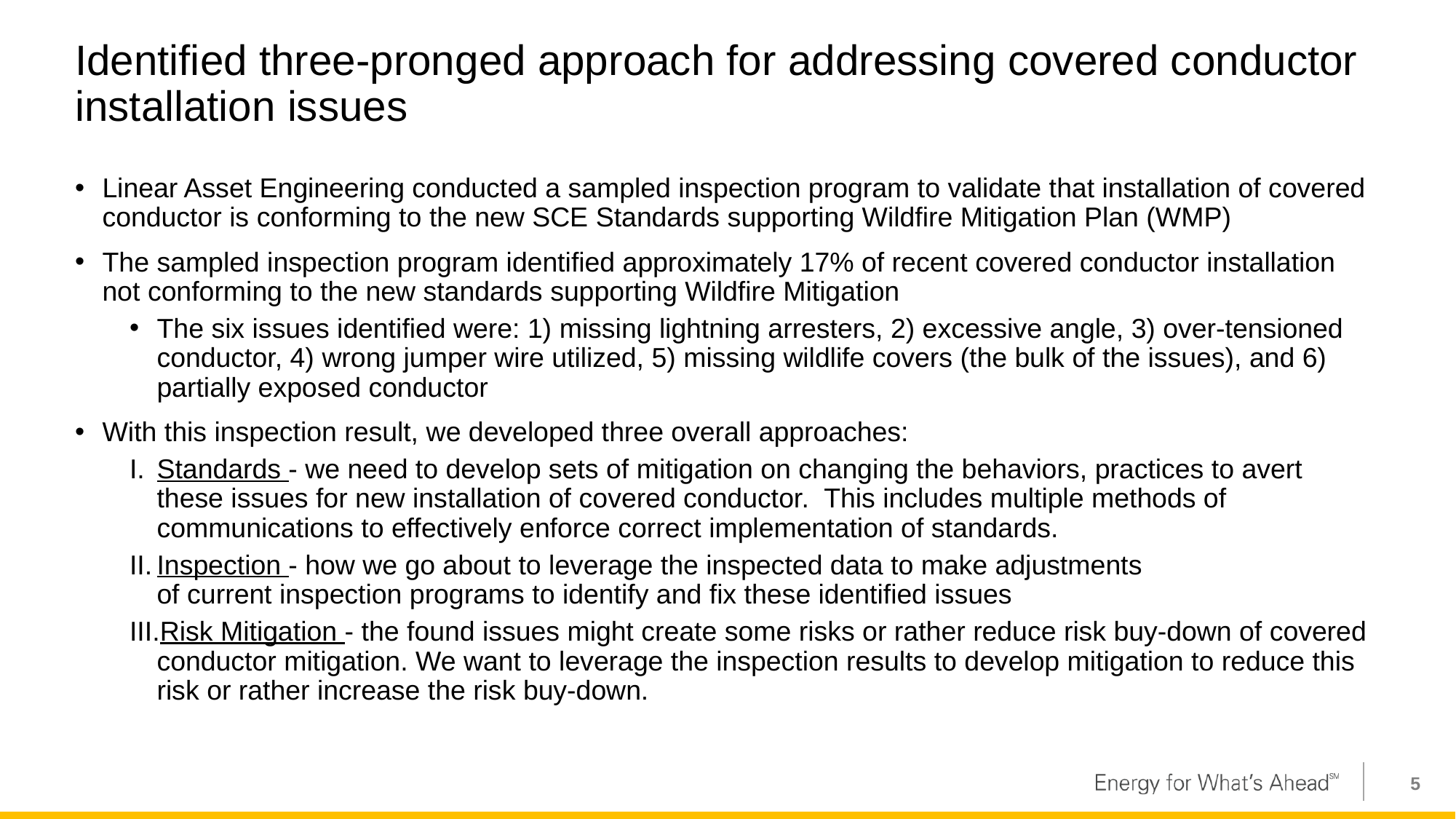

# Identified three-pronged approach for addressing covered conductor installation issues
Linear Asset Engineering conducted a sampled inspection program to validate that installation of covered conductor is conforming to the new SCE Standards supporting Wildfire Mitigation Plan (WMP)
The sampled inspection program identified approximately 17% of recent covered conductor installation not conforming to the new standards supporting Wildfire Mitigation
The six issues identified were: 1) missing lightning arresters, 2) excessive angle, 3) over-tensioned conductor, 4) wrong jumper wire utilized, 5) missing wildlife covers (the bulk of the issues), and 6) partially exposed conductor
With this inspection result, we developed three overall approaches:
Standards - we need to develop sets of mitigation on changing the behaviors, practices to avert these issues for new installation of covered conductor.  This includes multiple methods of communications to effectively enforce correct implementation of standards.
Inspection - how we go about to leverage the inspected data to make adjustments of current inspection programs to identify and fix these identified issues
Risk Mitigation - the found issues might create some risks or rather reduce risk buy-down of covered conductor mitigation. We want to leverage the inspection results to develop mitigation to reduce this risk or rather increase the risk buy-down.

5